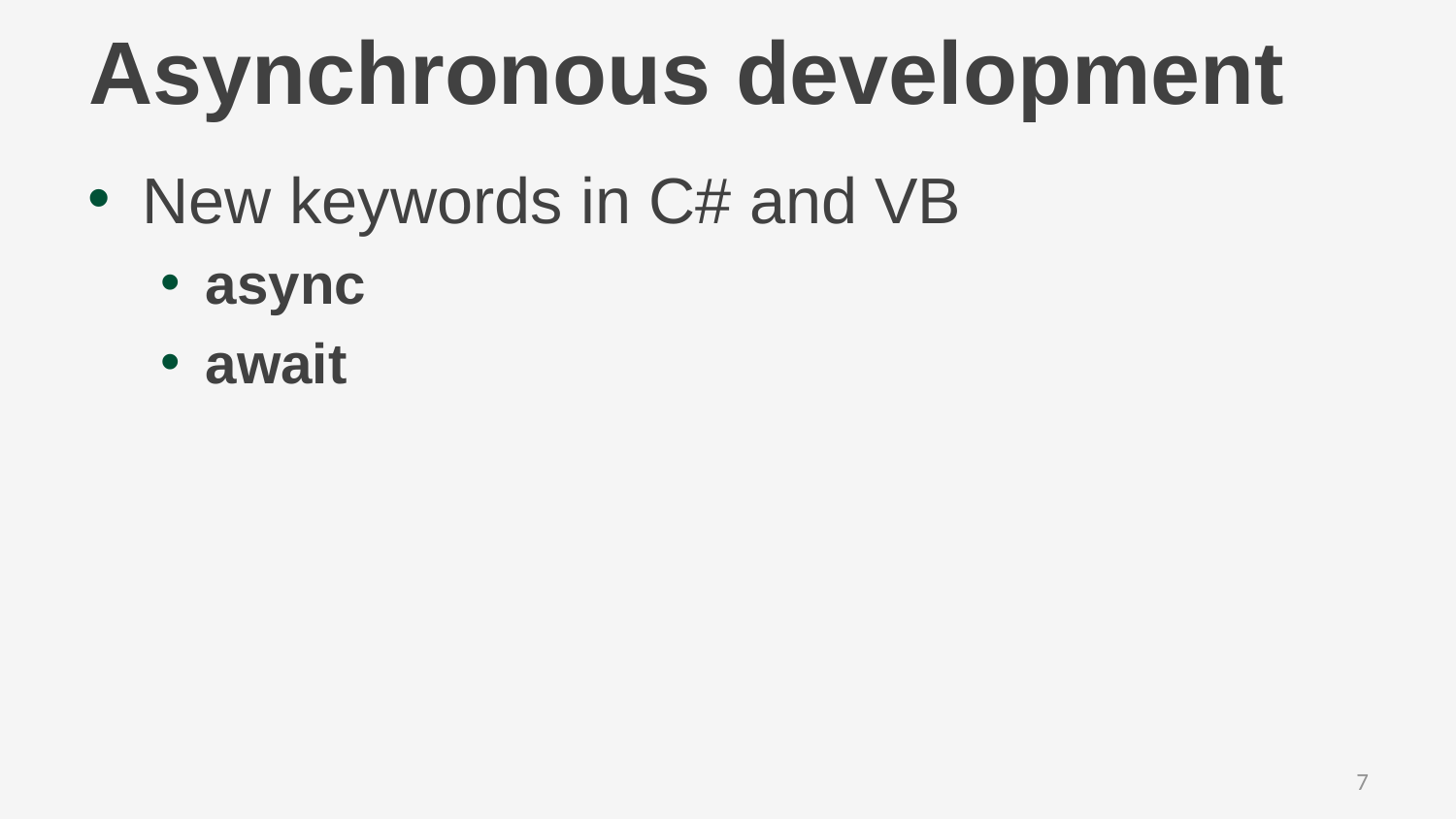

# Asynchronous development
New keywords in C# and VB
async
await

7